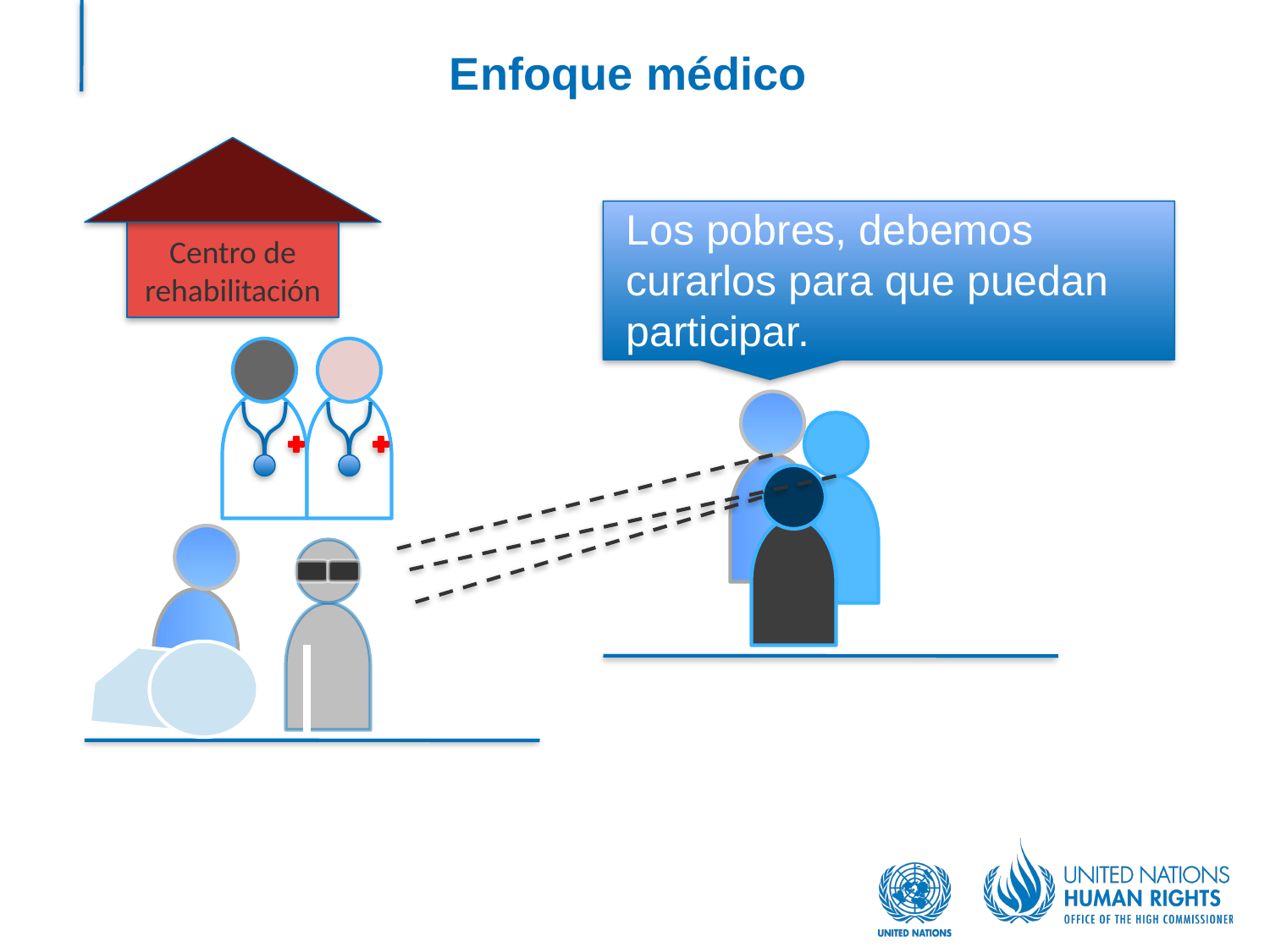

# Enfoque médico

Los pobres, debemos curarlos para que puedan participar.

Centro de rehabilitación